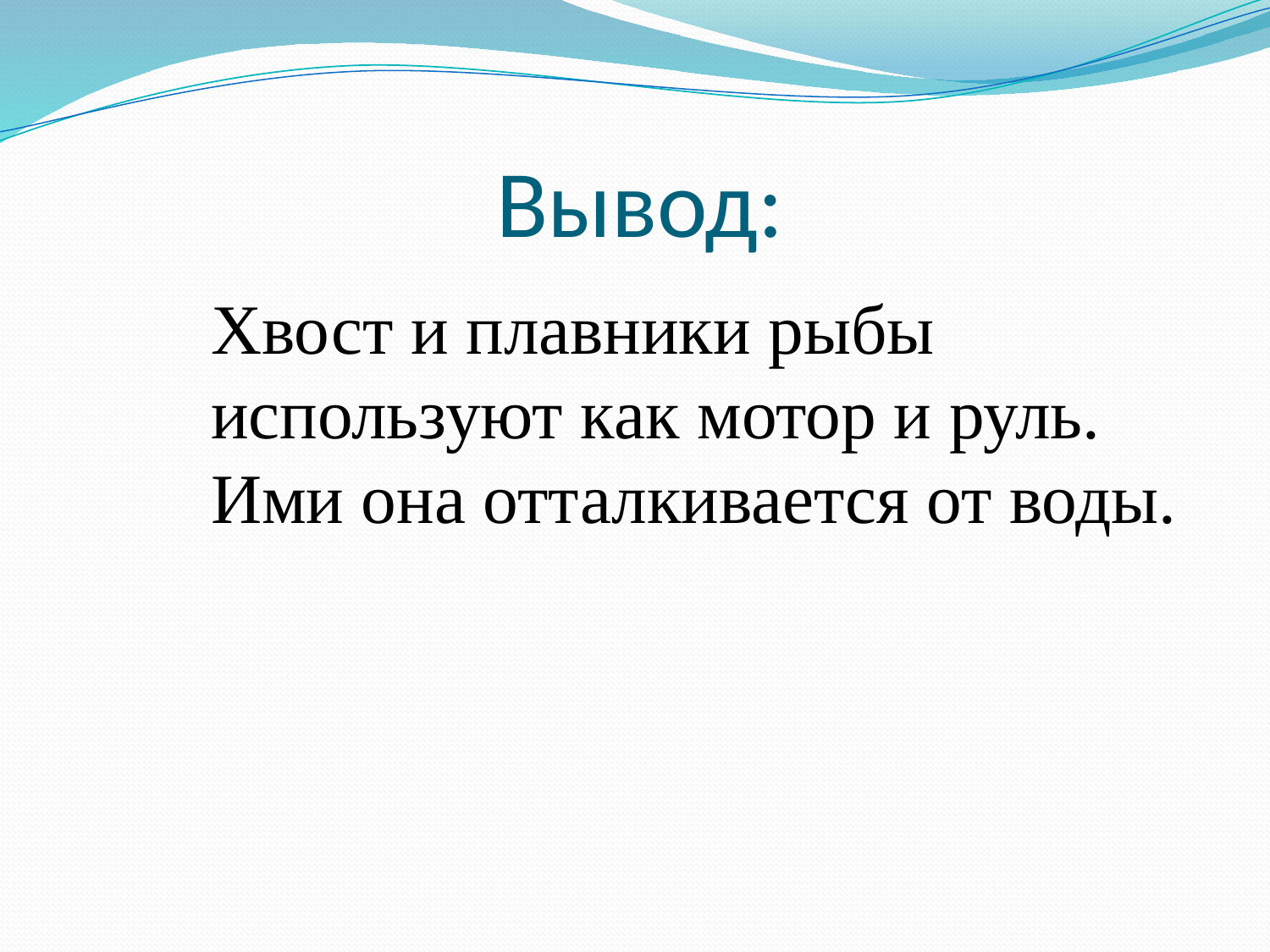

# Вывод:
Хвост и плавники рыбы используют как мотор и руль. Ими она отталкивается от воды.